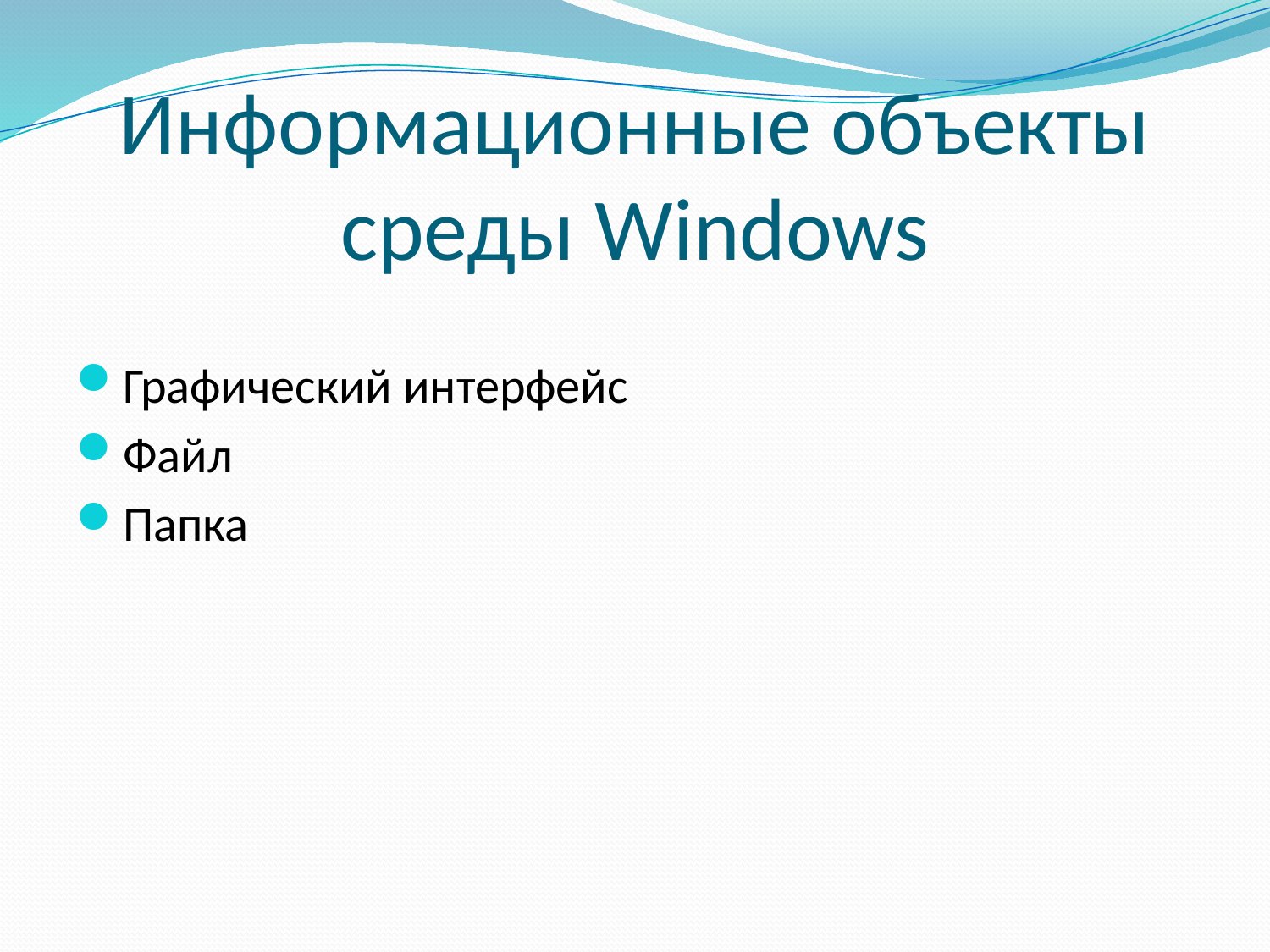

# Информационные объекты среды Windows
Графический интерфейс
Файл
Папка